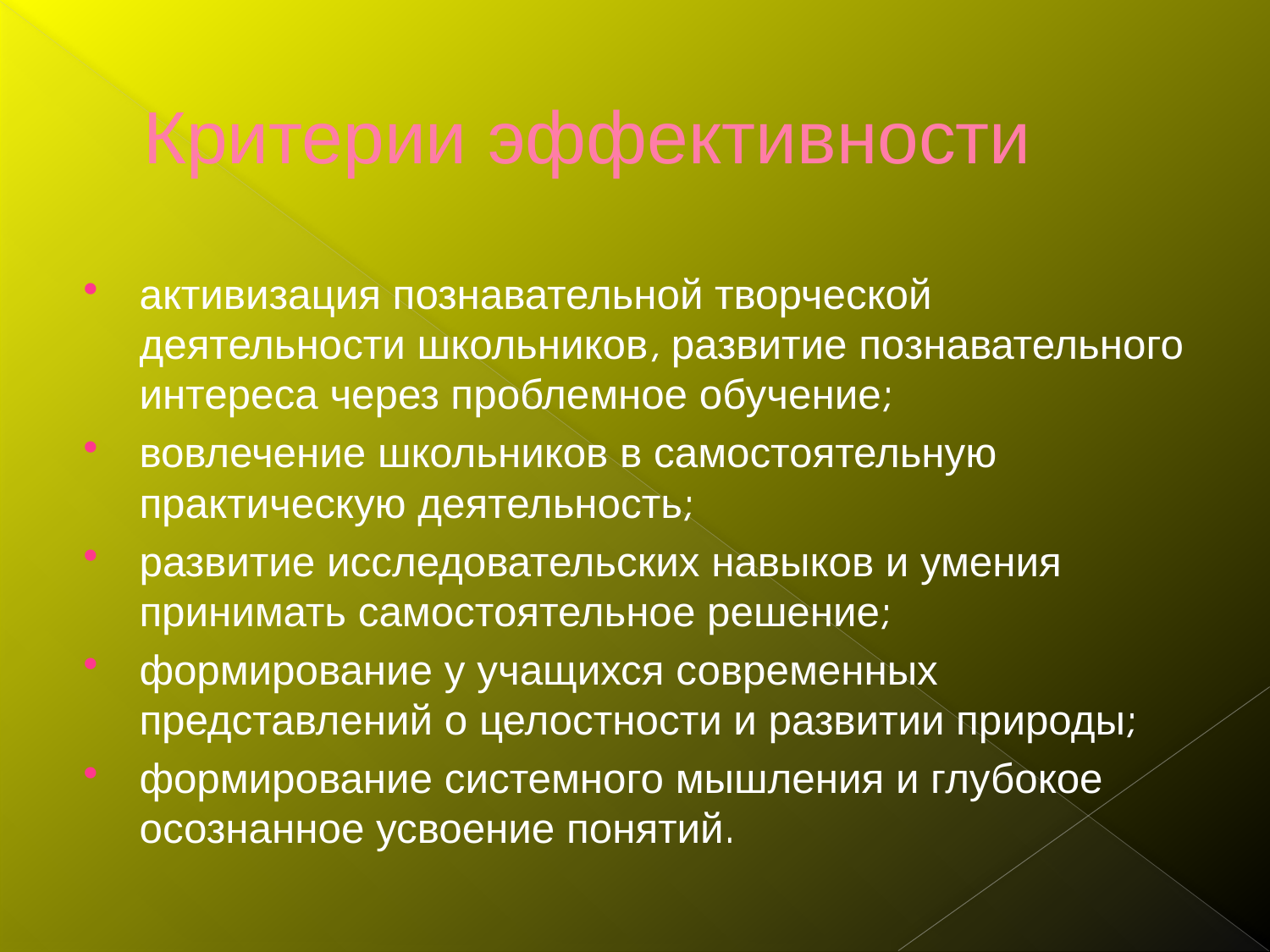

# Критерии эффективности
активизация познавательной творческой деятельности школьников, развитие познавательного интереса через проблемное обучение;
вовлечение школьников в самостоятельную практическую деятельность;
развитие исследовательских навыков и умения принимать самостоятельное решение;
формирование у учащихся современных представлений о целостности и развитии природы;
формирование системного мышления и глубокое осознанное усвоение понятий.